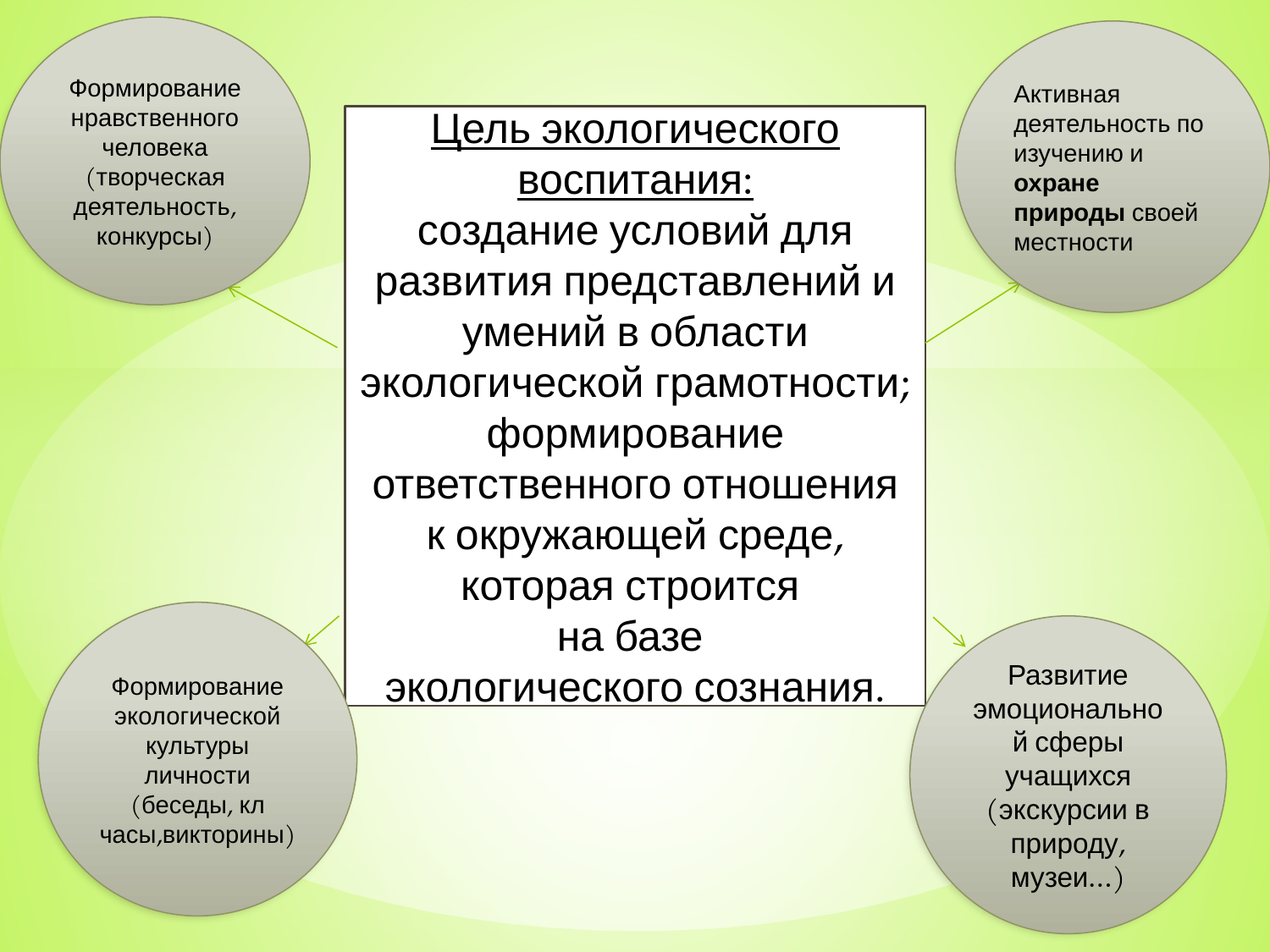

Формирование нравственного человека (творческая деятельность, конкурсы)
Активная деятельность по изучению и охране природы своей местности
Цель экологического воспитания:
создание условий для развития представлений и умений в области экологической грамотности; формирование ответственного отношения к окружающей среде, которая строится
на базе
экологического сознания.
Формирование экологической культуры личности (беседы, кл часы,викторины)
Развитие эмоциональной сферы учащихся (экскурсии в природу, музеи…)